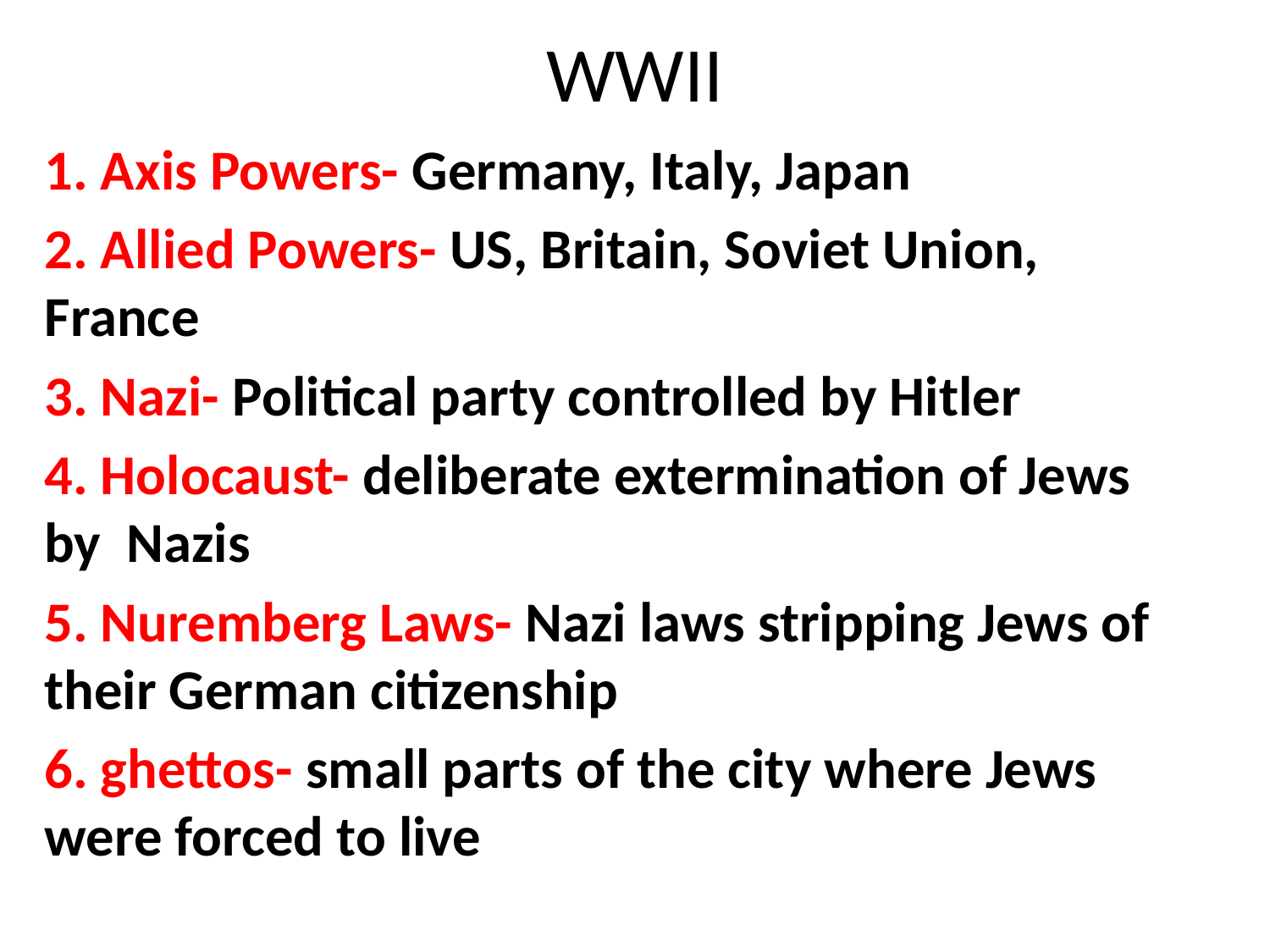

# WWII
1. Axis Powers- Germany, Italy, Japan
2. Allied Powers- US, Britain, Soviet Union, France
3. Nazi- Political party controlled by Hitler
4. Holocaust- deliberate extermination of Jews by  Nazis
5. Nuremberg Laws- Nazi laws stripping Jews of their German citizenship
6. ghettos- small parts of the city where Jews were forced to live